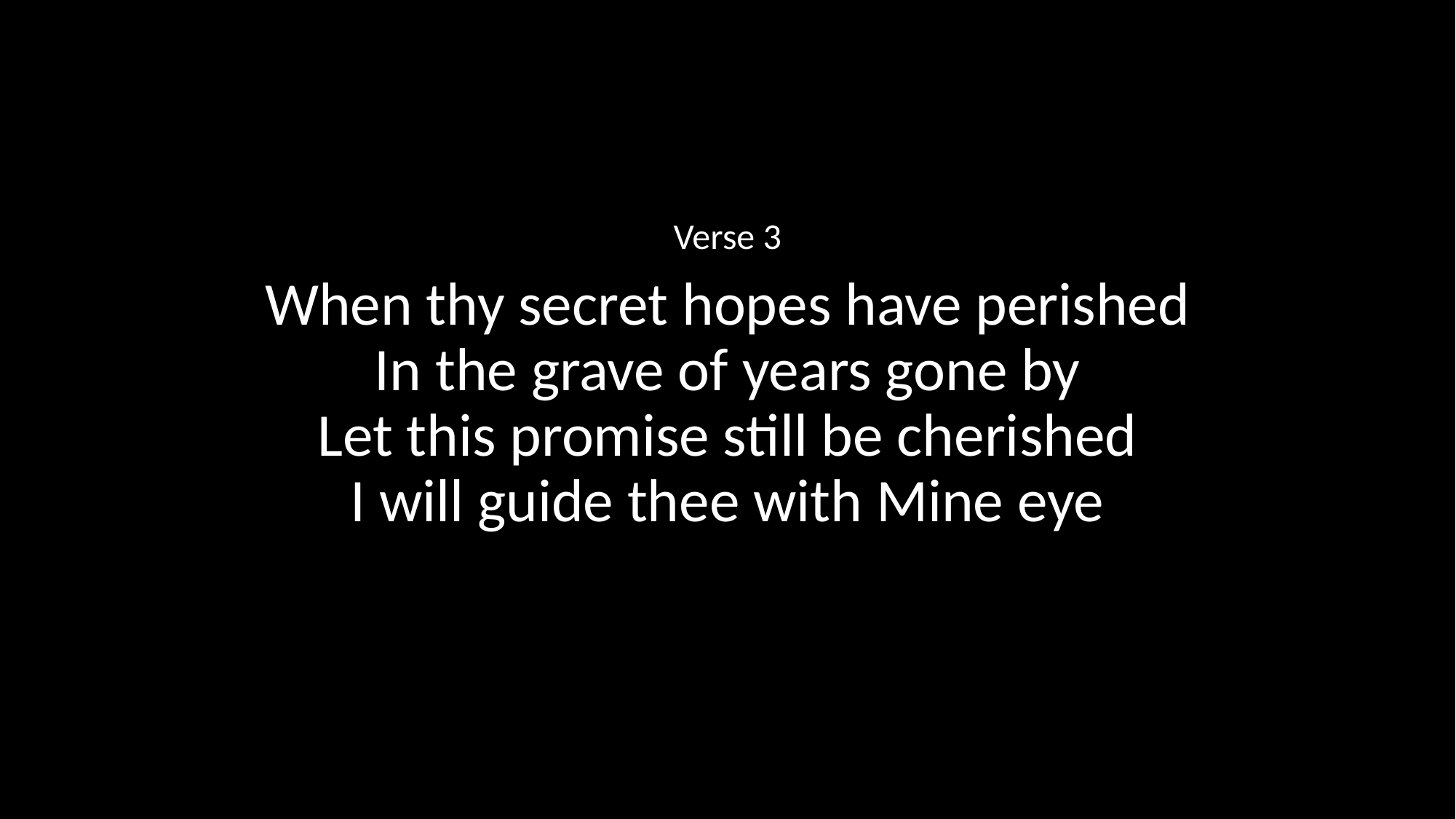

Verse 3
When thy secret hopes have perished
In the grave of years gone by
Let this promise still be cherished
I will guide thee with Mine eye